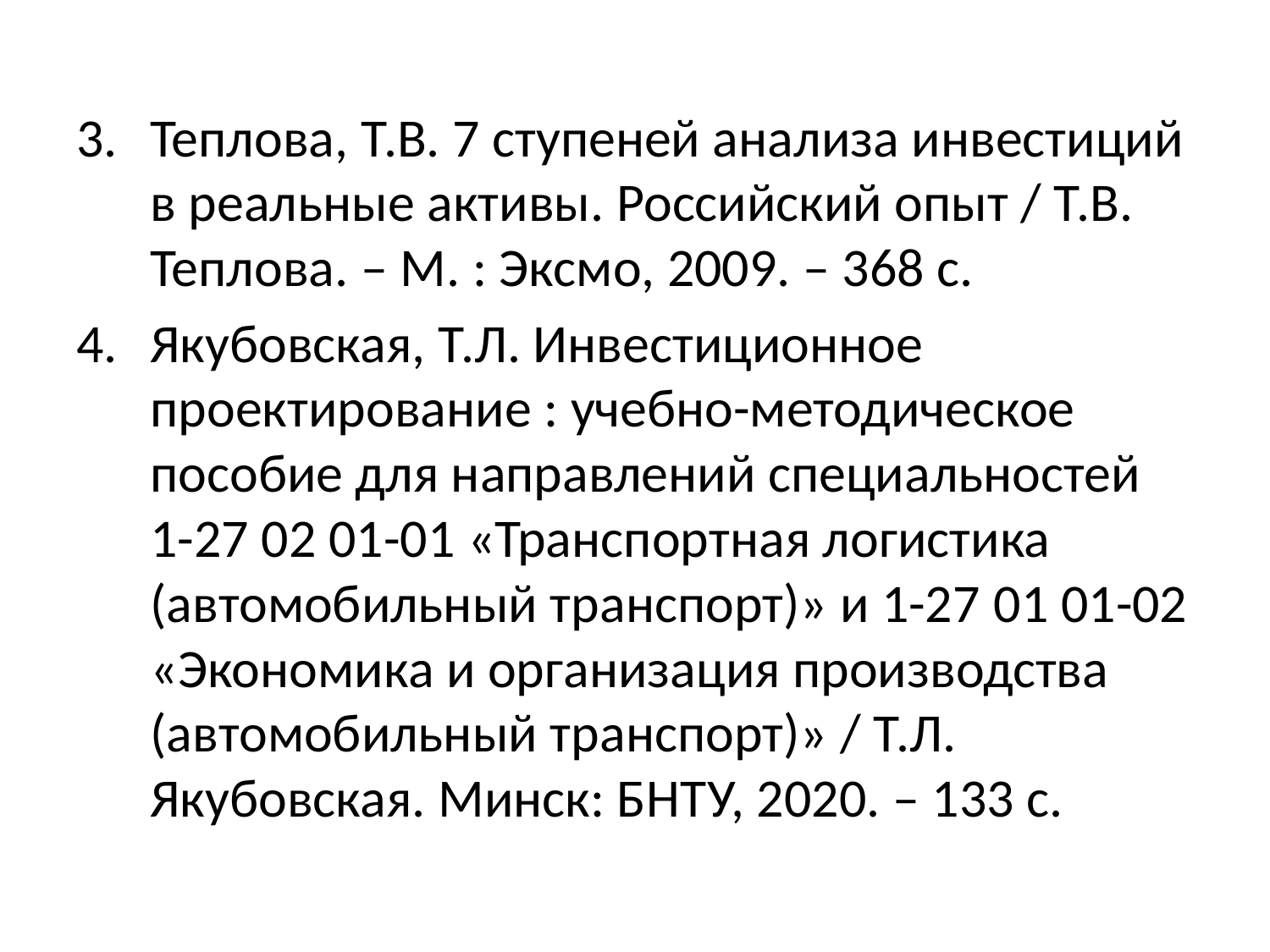

Теплова, Т.В. 7 ступеней анализа инвестиций в реальные активы. Российский опыт / Т.В. Теплова. – М. : Эксмо, 2009. – 368 с.
Якубовская, Т.Л. Инвестиционное проектирование : учебно-методическое пособие для направлений специальностей 1-27 02 01-01 «Транспортная логистика (автомобильный транспорт)» и 1-27 01 01-02 «Экономика и организация производства (автомобильный транспорт)» / Т.Л. Якубовская. Минск: БНТУ, 2020. – 133 с.